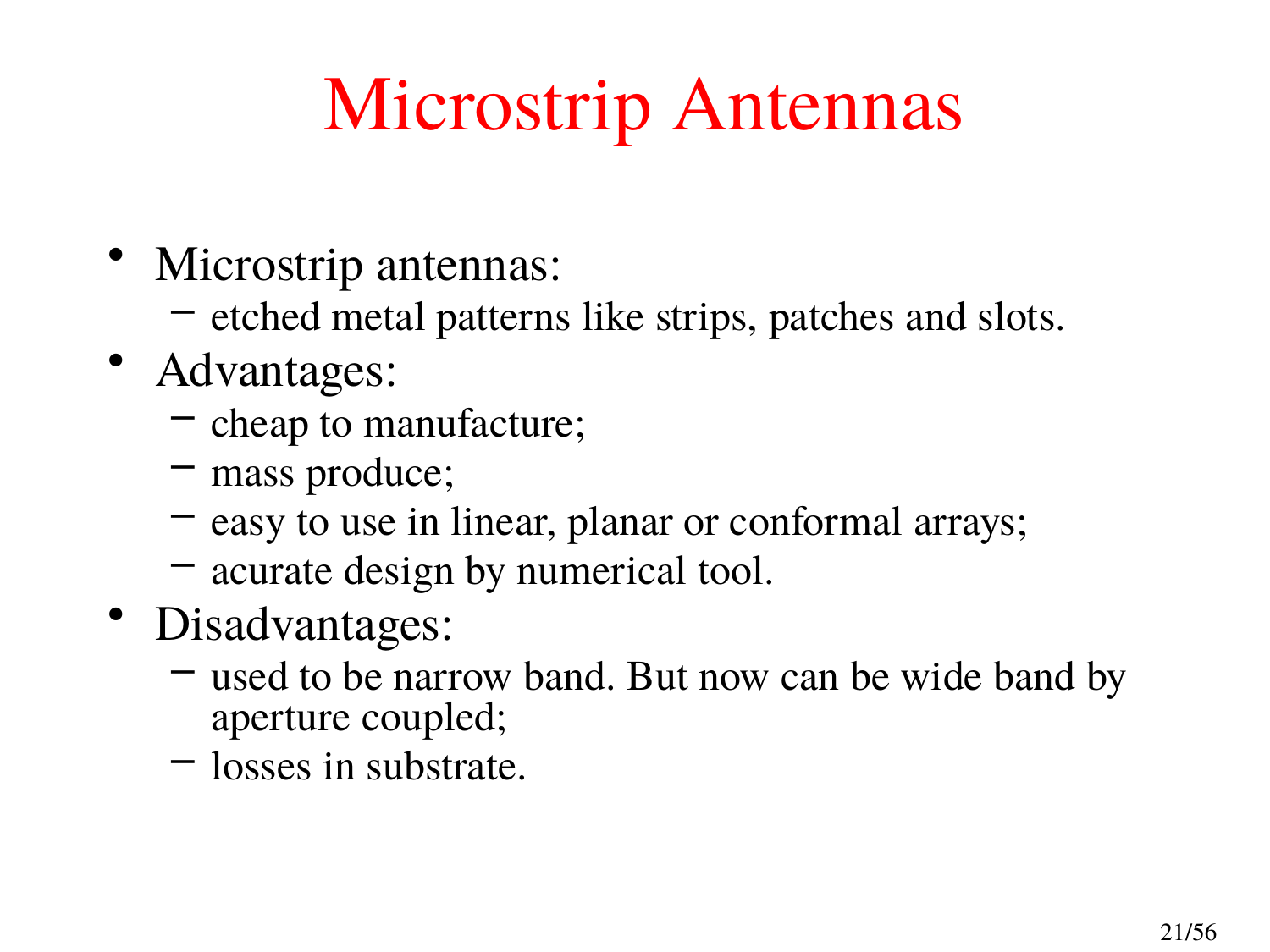

# Microstrip Antennas
Microstrip antennas:
etched metal patterns like strips, patches and slots.
Advantages:
cheap to manufacture;
mass produce;
easy to use in linear, planar or conformal arrays;
acurate design by numerical tool.
Disadvantages:
used to be narrow band. But now can be wide band by aperture coupled;
losses in substrate.